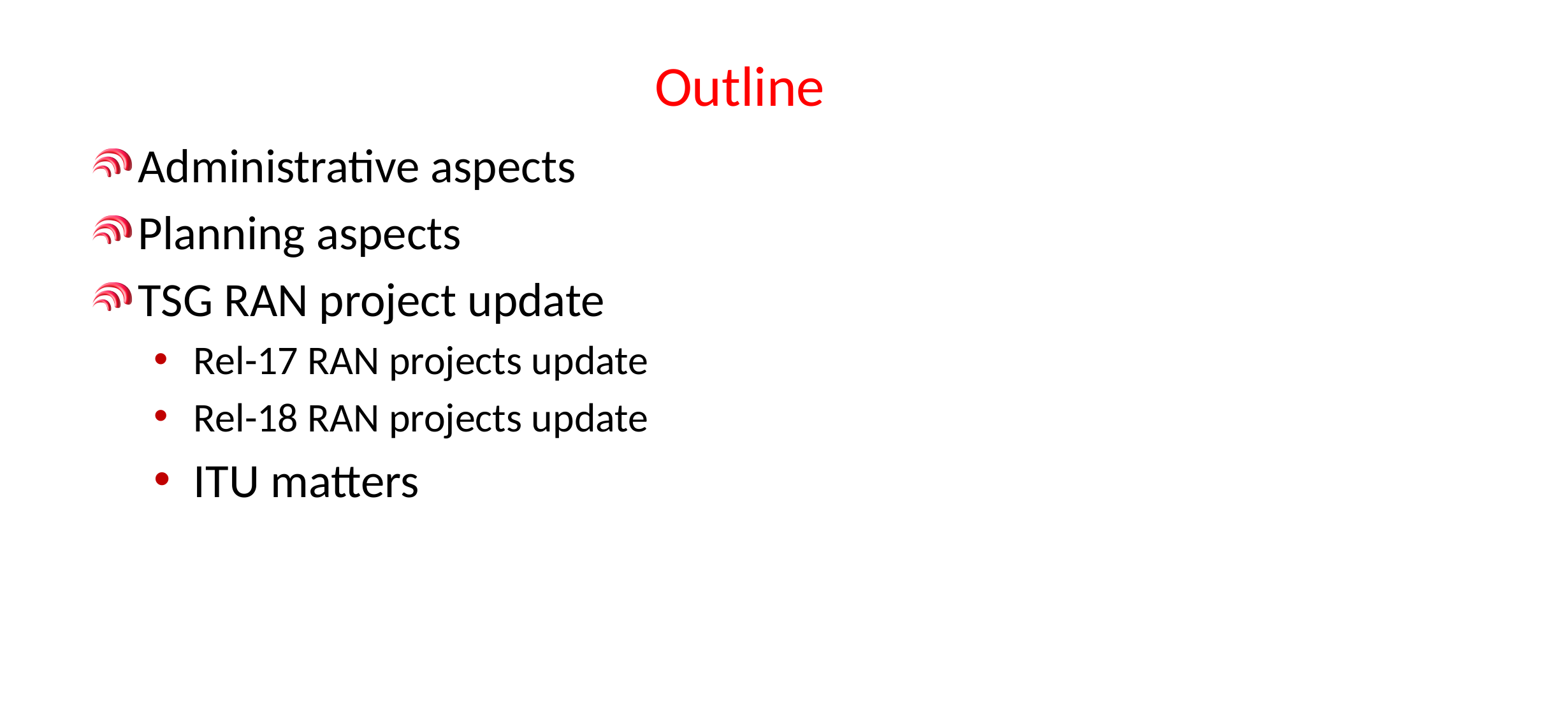

# Outline
Administrative aspects
Planning aspects
TSG RAN project update
Rel-17 RAN projects update
Rel-18 RAN projects update
ITU matters